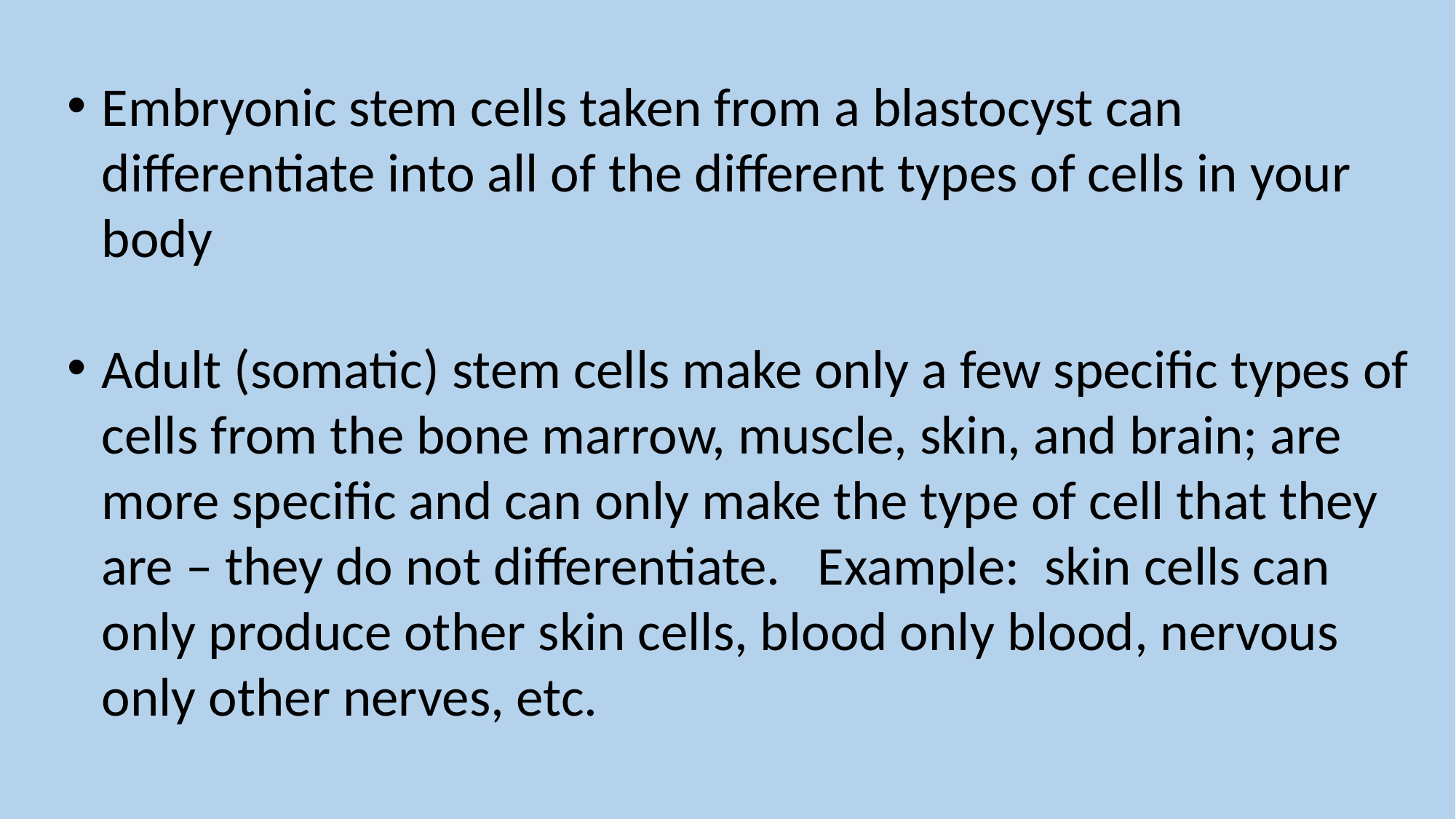

Embryonic stem cells taken from a blastocyst can differentiate into all of the different types of cells in your body

Adult (somatic) stem cells make only a few specific types of cells from the bone marrow, muscle, skin, and brain; are more specific and can only make the type of cell that they are – they do not differentiate.   Example:  skin cells can only produce other skin cells, blood only blood, nervous only other nerves, etc.